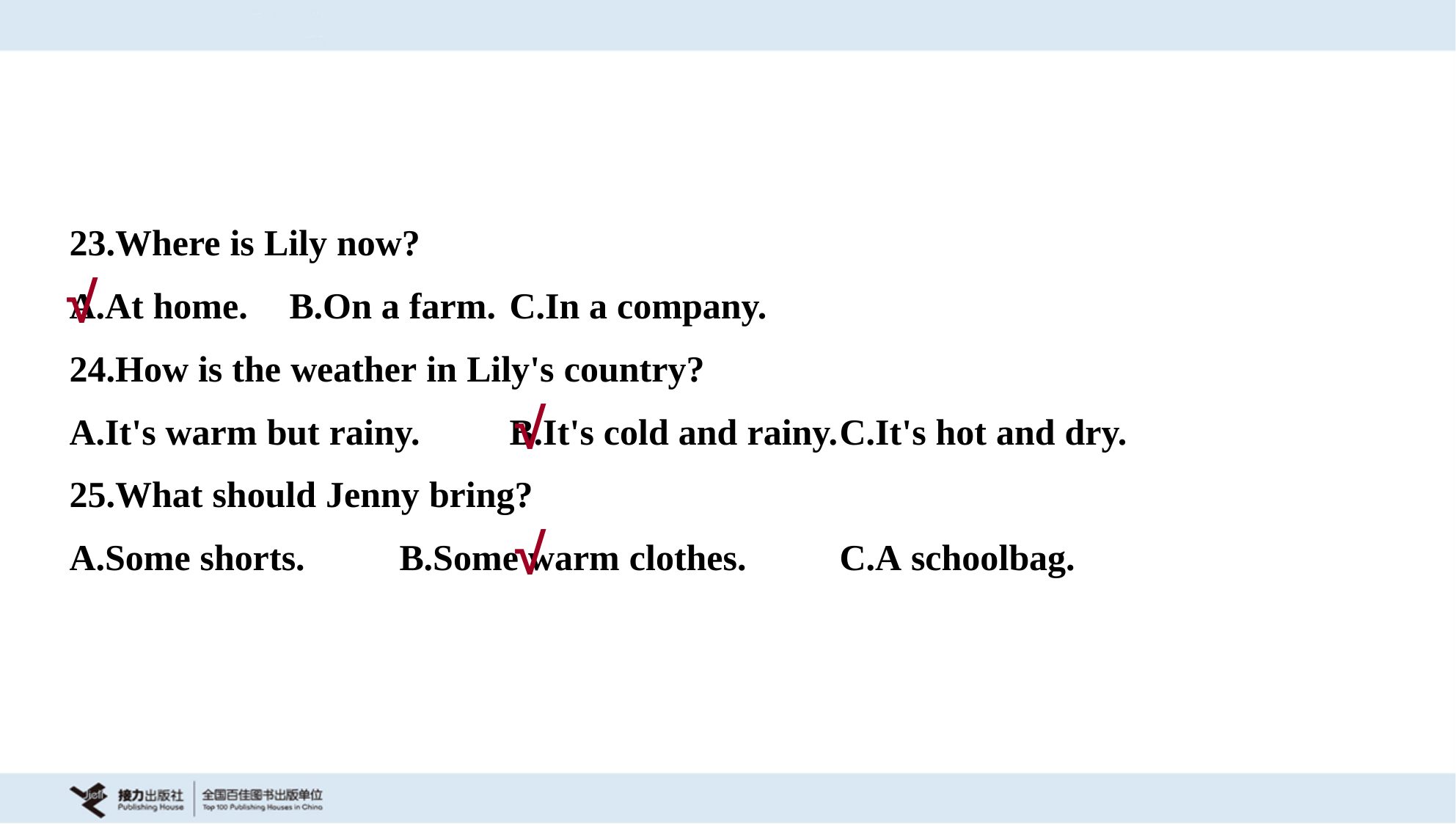

23.Where is Lily now?
A.At home.	B.On a farm.	C.In a company.
√
24.How is the weather in Lily's country?
A.It's warm but rainy.	B.It's cold and rainy.	C.It's hot and dry.
√
25.What should Jenny bring?
A.Some shorts.	B.Some warm clothes.	C.A schoolbag.
√